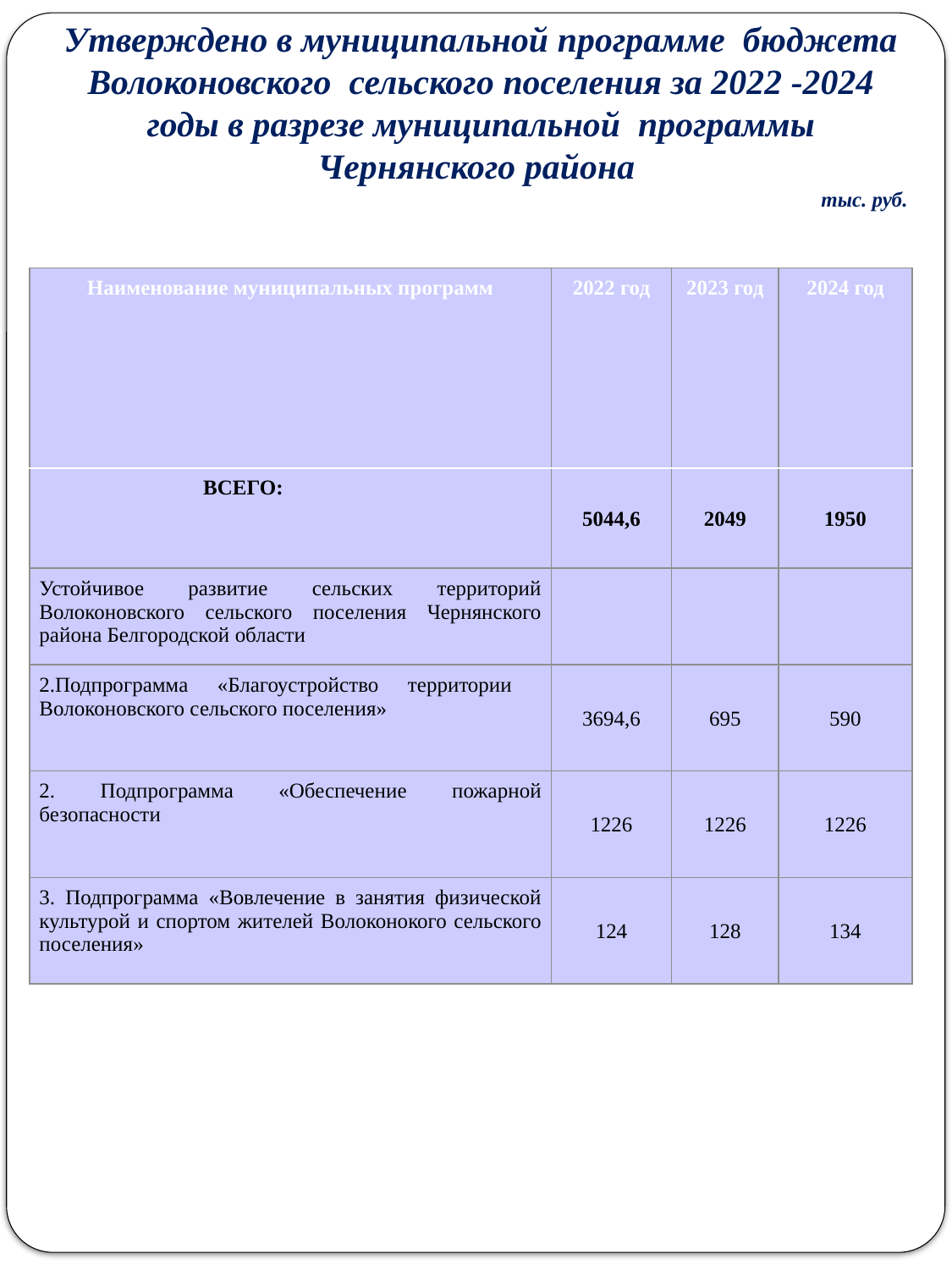

Утверждено в муниципальной программе  бюджета Волоконовского  сельского поселения за 2022 -2024 годы в разрезе муниципальной  программы Чернянского района
                                                                                                                                                 тыс. руб.
| Наименование муниципальных программ | 2022 год | 2023 год | 2024 год |
| --- | --- | --- | --- |
| ВСЕГО: | 5044,6 | 2049 | 1950 |
| Устойчивое развитие сельских территорий Волоконовского сельского поселения Чернянского района Белгородской области |  |  |  |
| 2.Подпрограмма «Благоустройство территории Волоконовского сельского поселения» | 3694,6 | 695 | 590 |
| 2. Подпрограмма «Обеспечение пожарной безопасности | 1226 | 1226 | 1226 |
| 3. Подпрограмма «Вовлечение в занятия физической культурой и спортом жителей Волоконокого сельского поселения» | 124 | 128 | 134 |